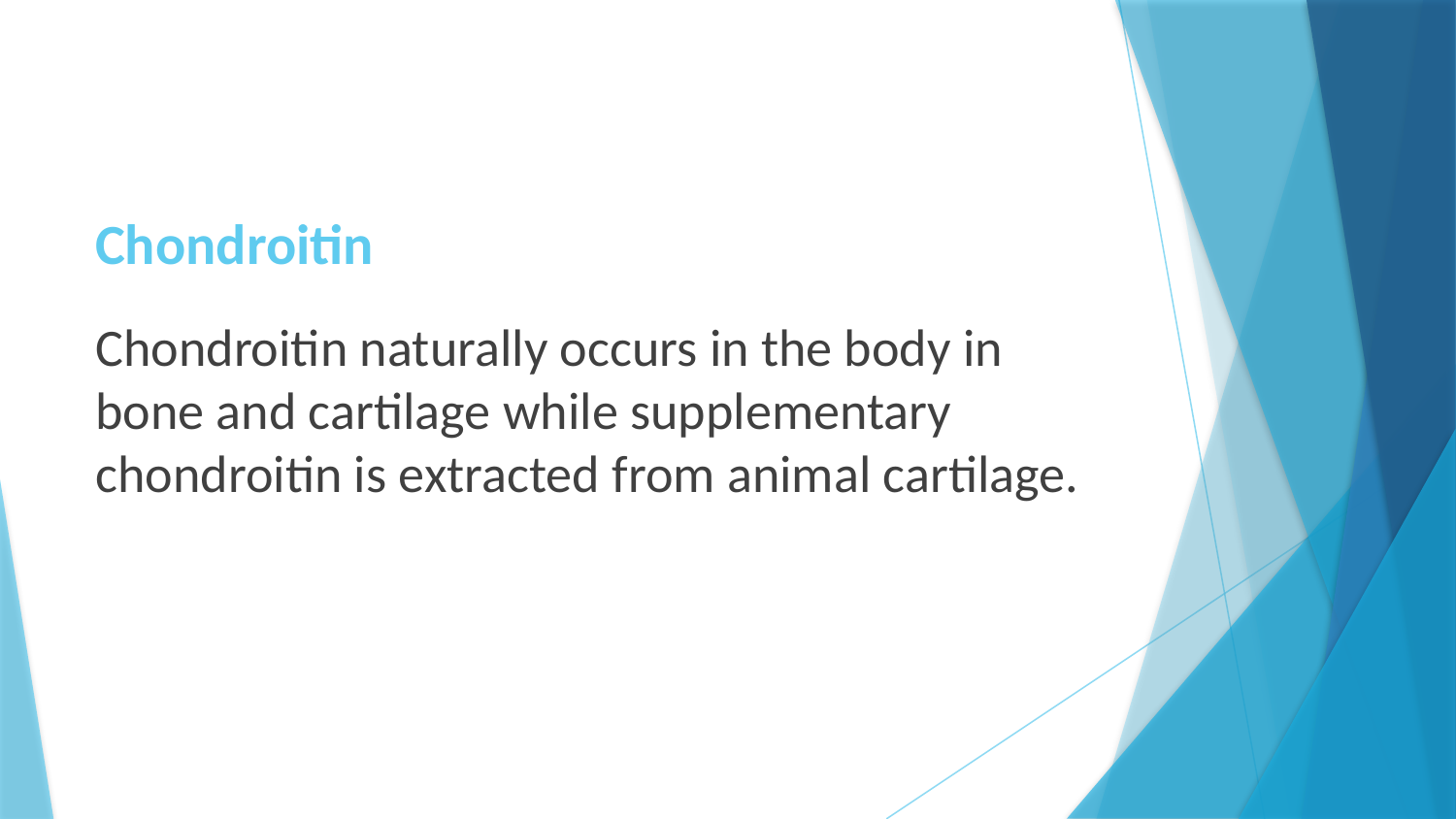

# Chondroitin
Chondroitin naturally occurs in the body in bone and cartilage while supplementary chondroitin is extracted from animal cartilage.